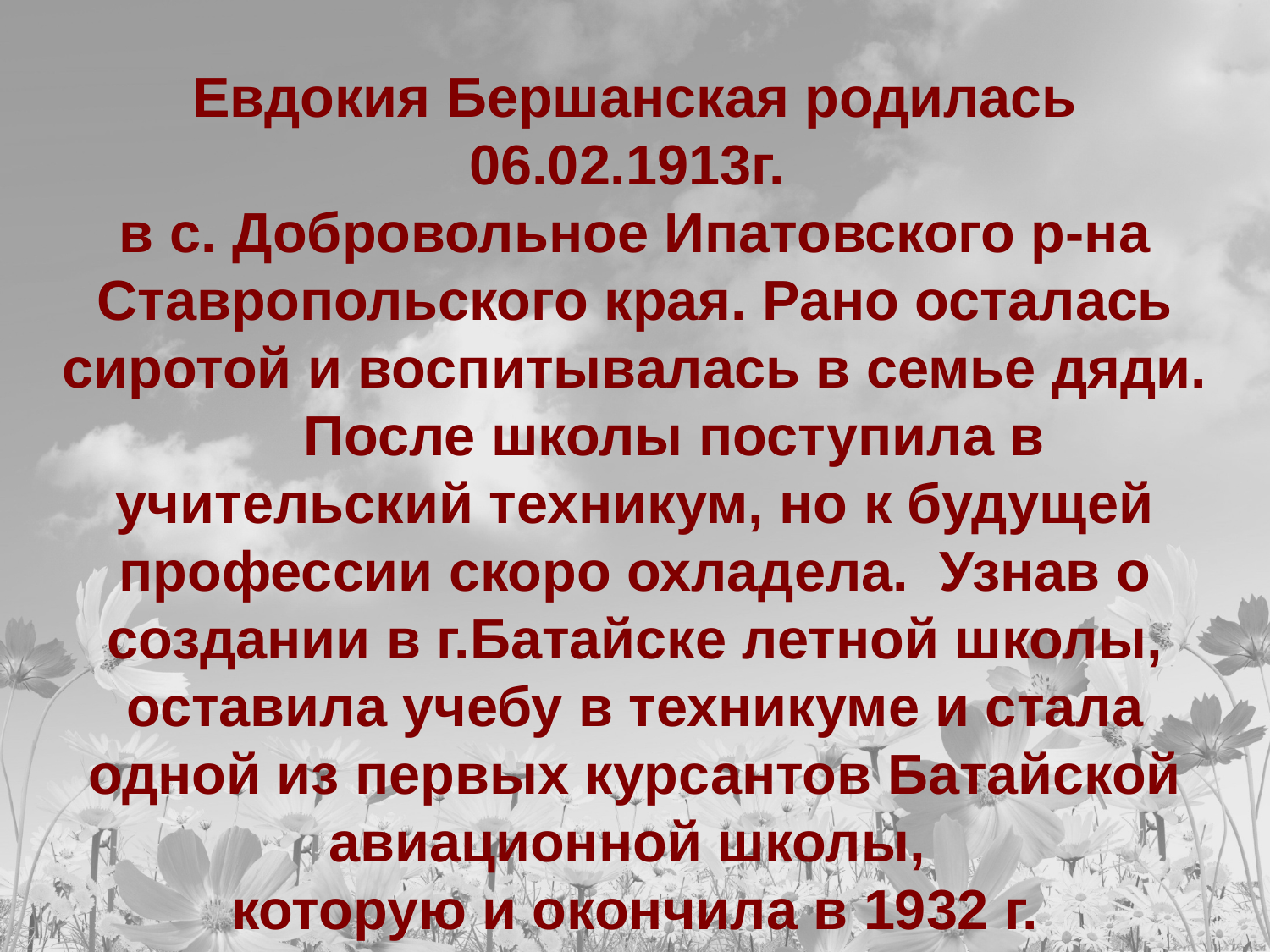

Евдокия Бершанская родилась 06.02.1913г.
в с. Добровольное Ипатовского р-на Ставропольского края. Рано осталась сиротой и воспитывалась в семье дяди.
     После школы поступила в учительский техникум, но к будущей профессии скоро охладела.  Узнав о создании в г.Батайске летной школы, оставила учебу в техникуме и стала одной из первых курсантов Батайской авиационной школы,
которую и окончила в 1932 г.